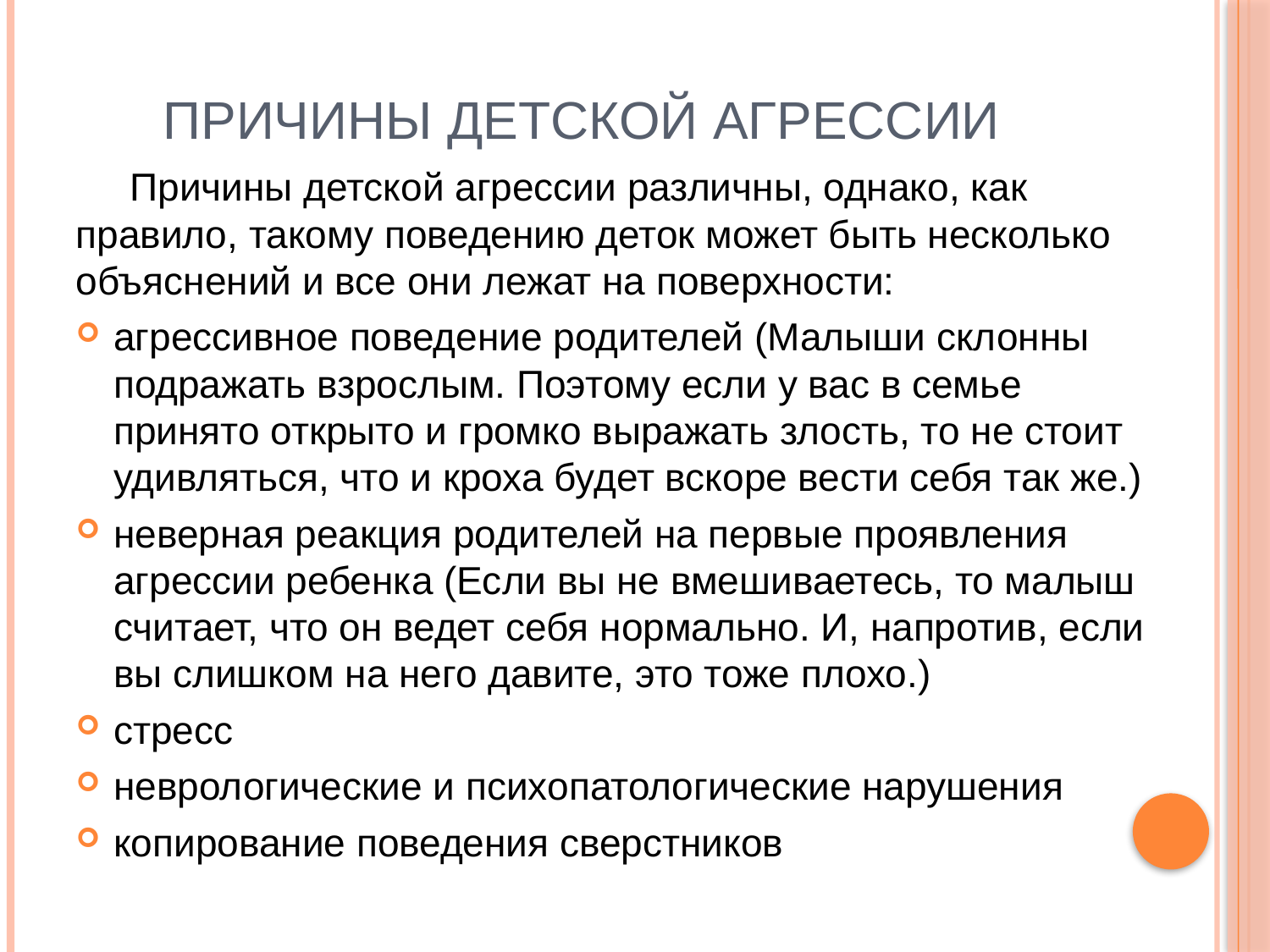

# Причины детской агрессии
     Причины детской агрессии различны, однако, как правило, такому поведению деток может быть несколько объяснений и все они лежат на поверхности:
агрессивное поведение родителей (Малыши склонны подражать взрослым. Поэтому если у вас в семье принято открыто и громко выражать злость, то не стоит удивляться, что и кроха будет вскоре вести себя так же.)
неверная реакция родителей на первые проявления агрессии ребенка (Если вы не вмешиваетесь, то малыш считает, что он ведет себя нормально. И, напротив, если вы слишком на него давите, это тоже плохо.)
стресс
неврологические и психопатологические нарушения
копирование поведения сверстников